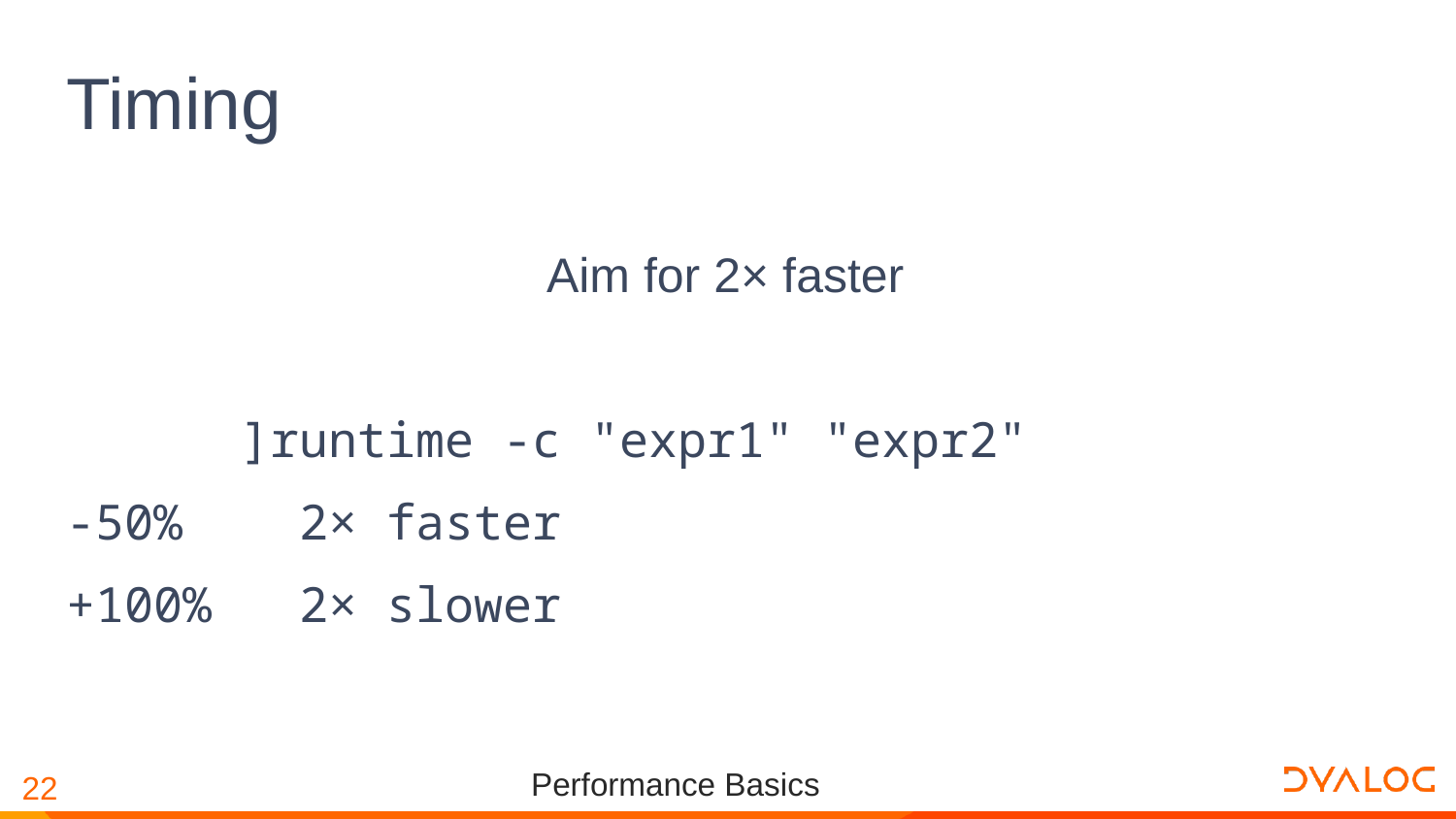

# Timing
Aim for 2× faster

      ]runtime -c "expr1" "expr2"
-50%    2× faster
+100%   2× slower